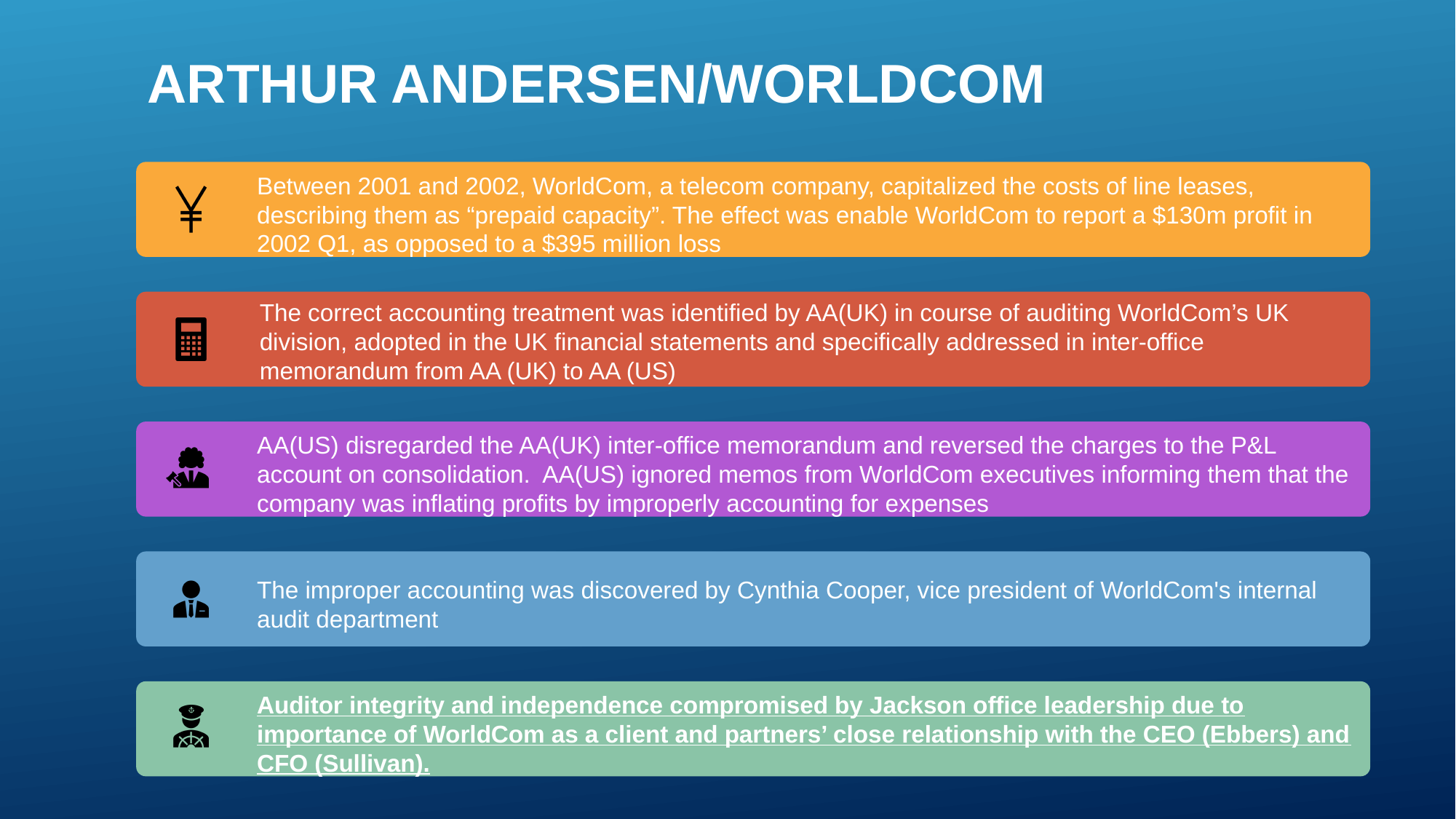

# Arthur Andersen/WorldCom
Between 2001 and 2002, WorldCom, a telecom company, capitalized the costs of line leases, describing them as “prepaid capacity”. The effect was enable WorldCom to report a $130m profit in 2002 Q1, as opposed to a $395 million loss
The correct accounting treatment was identified by AA(UK) in course of auditing WorldCom’s UK division, adopted in the UK financial statements and specifically addressed in inter-office memorandum from AA (UK) to AA (US)
AA(US) disregarded the AA(UK) inter-office memorandum and reversed the charges to the P&L account on consolidation.  AA(US) ignored memos from WorldCom executives informing them that the company was inflating profits by improperly accounting for expenses
The improper accounting was discovered by Cynthia Cooper, vice president of WorldCom's internal audit department
Auditor integrity and independence compromised by Jackson office leadership due to importance of WorldCom as a client and partners’ close relationship with the CEO (Ebbers) and CFO (Sullivan).